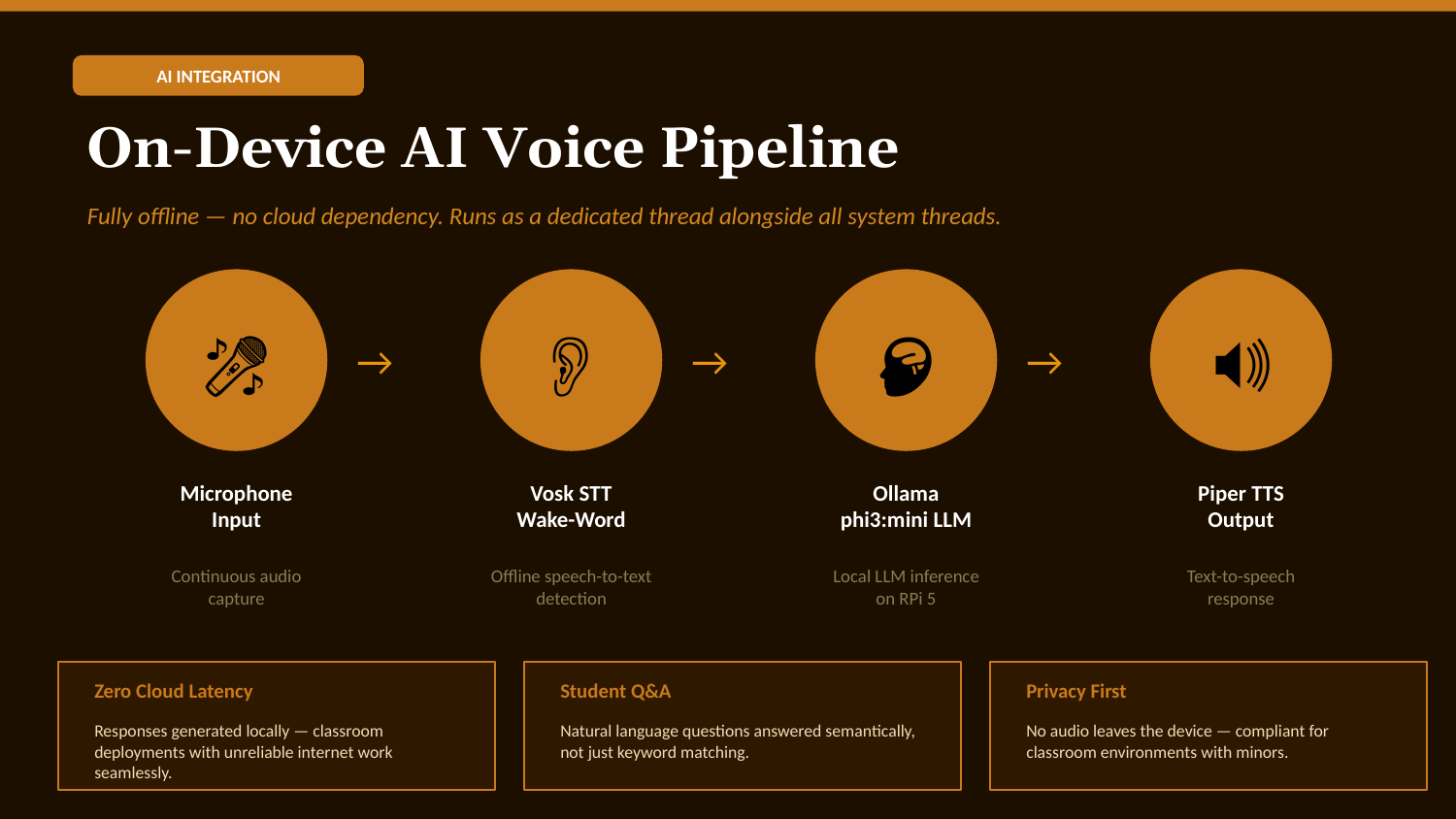

AI INTEGRATION
On-Device AI Voice Pipeline
Fully offline — no cloud dependency. Runs as a dedicated thread alongside all system threads.

🎤

👂

🧠

🔊
→
→
→
Microphone
Input
Vosk STT
Wake-Word
Ollama
phi3:mini LLM
Piper TTS
Output
Continuous audio
capture
Offline speech-to-text
detection
Local LLM inference
on RPi 5
Text-to-speech
response

Zero Cloud Latency
Student Q&A
Privacy First
Responses generated locally — classroom deployments with unreliable internet work seamlessly.
Natural language questions answered semantically, not just keyword matching.
No audio leaves the device — compliant for classroom environments with minors.